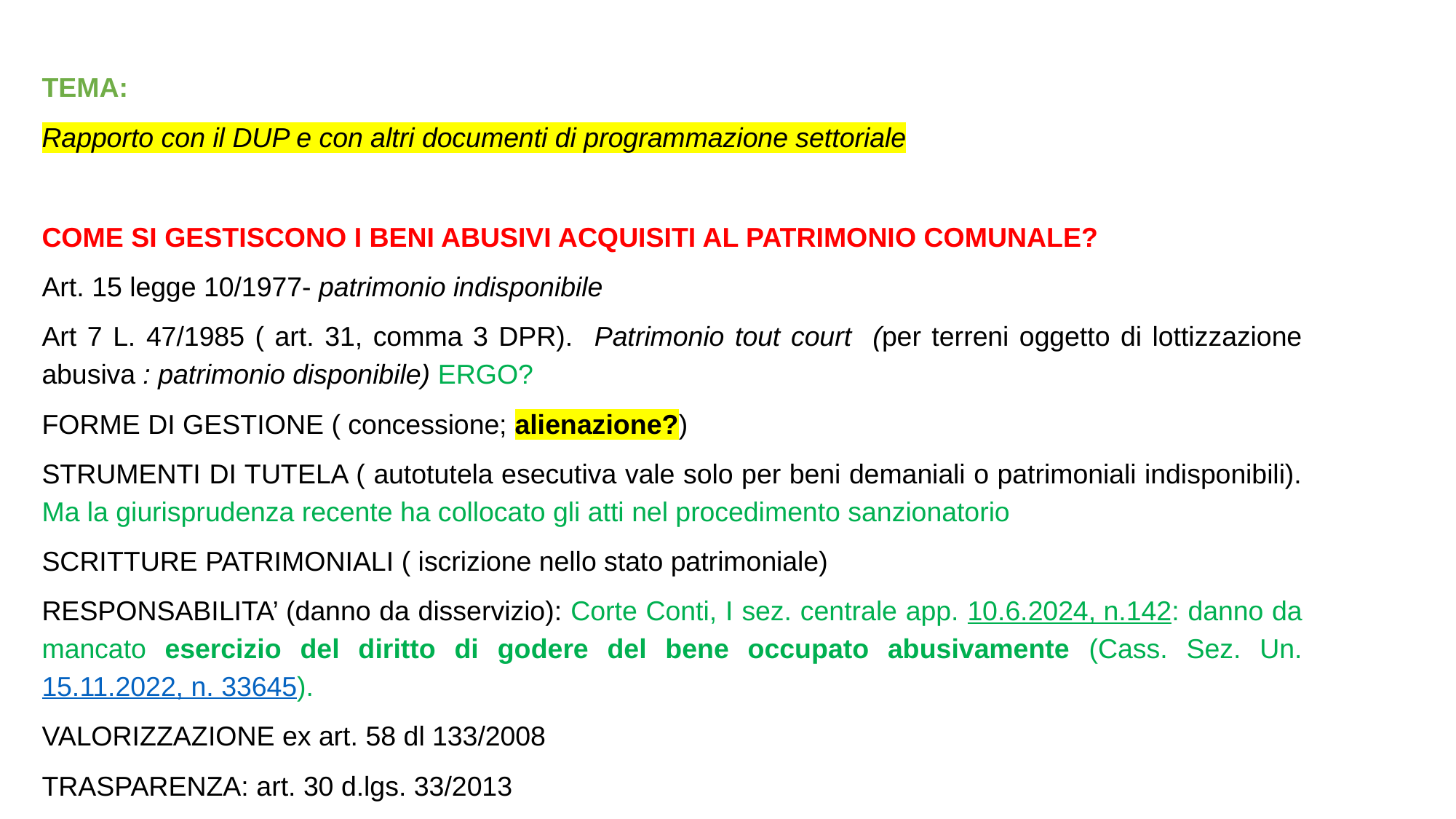

TEMA:
Rapporto con il DUP e con altri documenti di programmazione settoriale

COME SI GESTISCONO I BENI ABUSIVI ACQUISITI AL PATRIMONIO COMUNALE?
Art. 15 legge 10/1977- patrimonio indisponibile
Art 7 L. 47/1985 ( art. 31, comma 3 DPR).  Patrimonio tout court  (per terreni oggetto di lottizzazione abusiva : patrimonio disponibile) ERGO?
FORME DI GESTIONE ( concessione; alienazione?)
STRUMENTI DI TUTELA ( autotutela esecutiva vale solo per beni demaniali o patrimoniali indisponibili). Ma la giurisprudenza recente ha collocato gli atti nel procedimento sanzionatorio
SCRITTURE PATRIMONIALI ( iscrizione nello stato patrimoniale)
RESPONSABILITA’ (danno da disservizio): Corte Conti, I sez. centrale app. 10.6.2024, n.142: danno da mancato esercizio del diritto di godere del bene occupato abusivamente (Cass. Sez. Un. 15.11.2022, n. 33645).
VALORIZZAZIONE ex art. 58 dl 133/2008
TRASPARENZA: art. 30 d.lgs. 33/2013